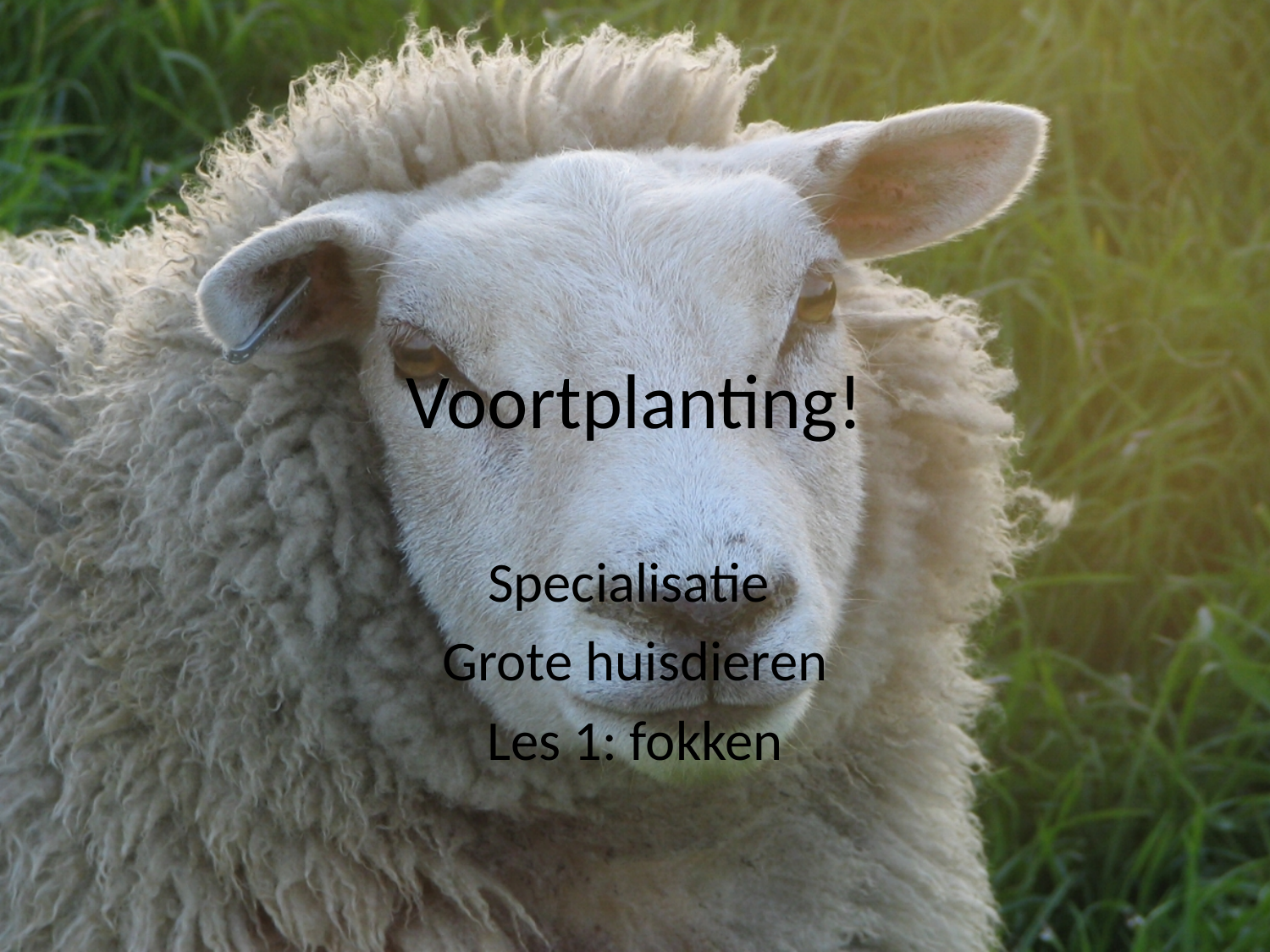

# Voortplanting!
Specialisatie
Grote huisdieren
Les 1: fokken